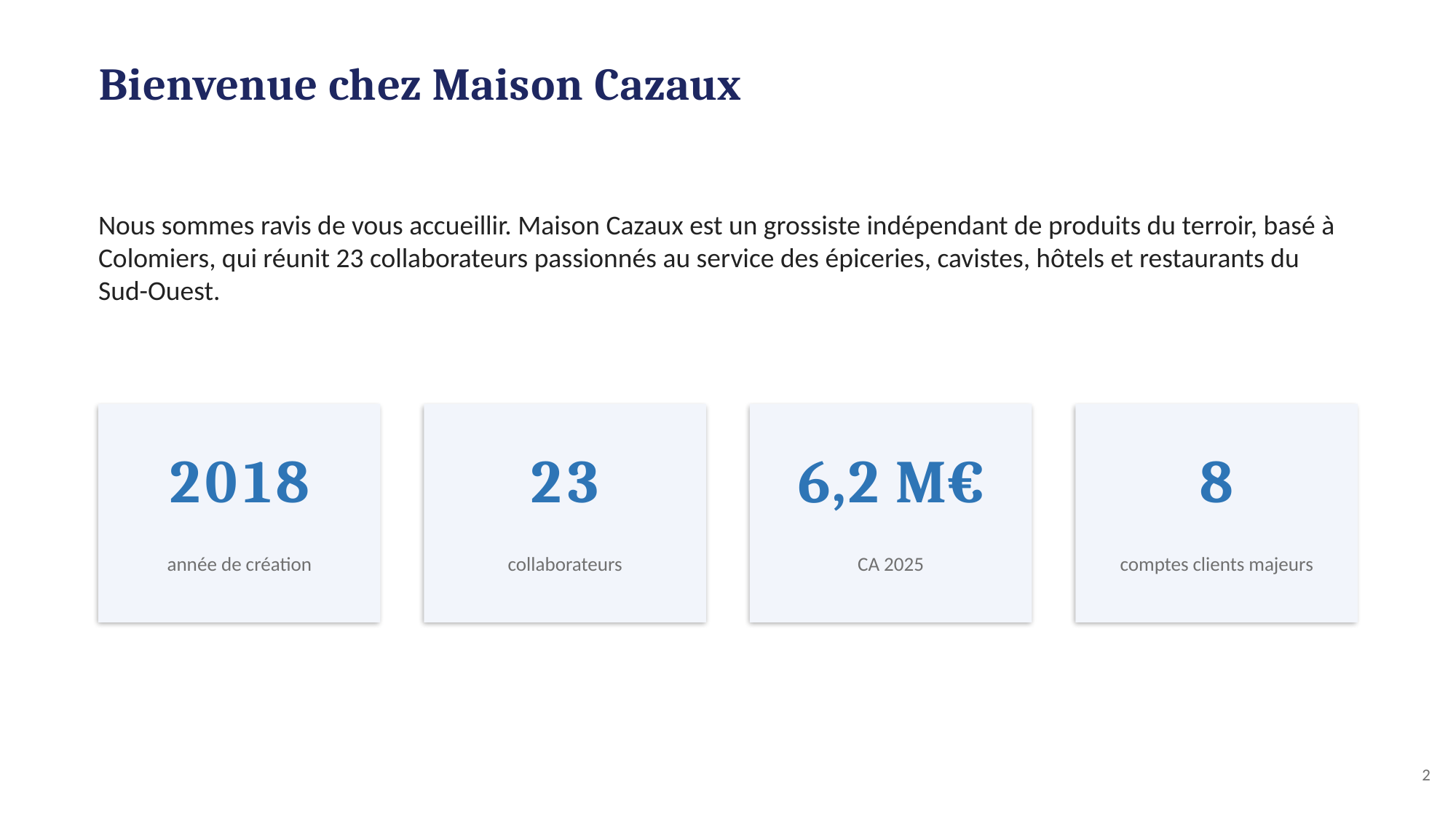

Bienvenue chez Maison Cazaux
Nous sommes ravis de vous accueillir. Maison Cazaux est un grossiste indépendant de produits du terroir, basé à Colomiers, qui réunit 23 collaborateurs passionnés au service des épiceries, cavistes, hôtels et restaurants du Sud-Ouest.

2018
23
6,2 M€
8
année de création
collaborateurs
CA 2025
comptes clients majeurs
2